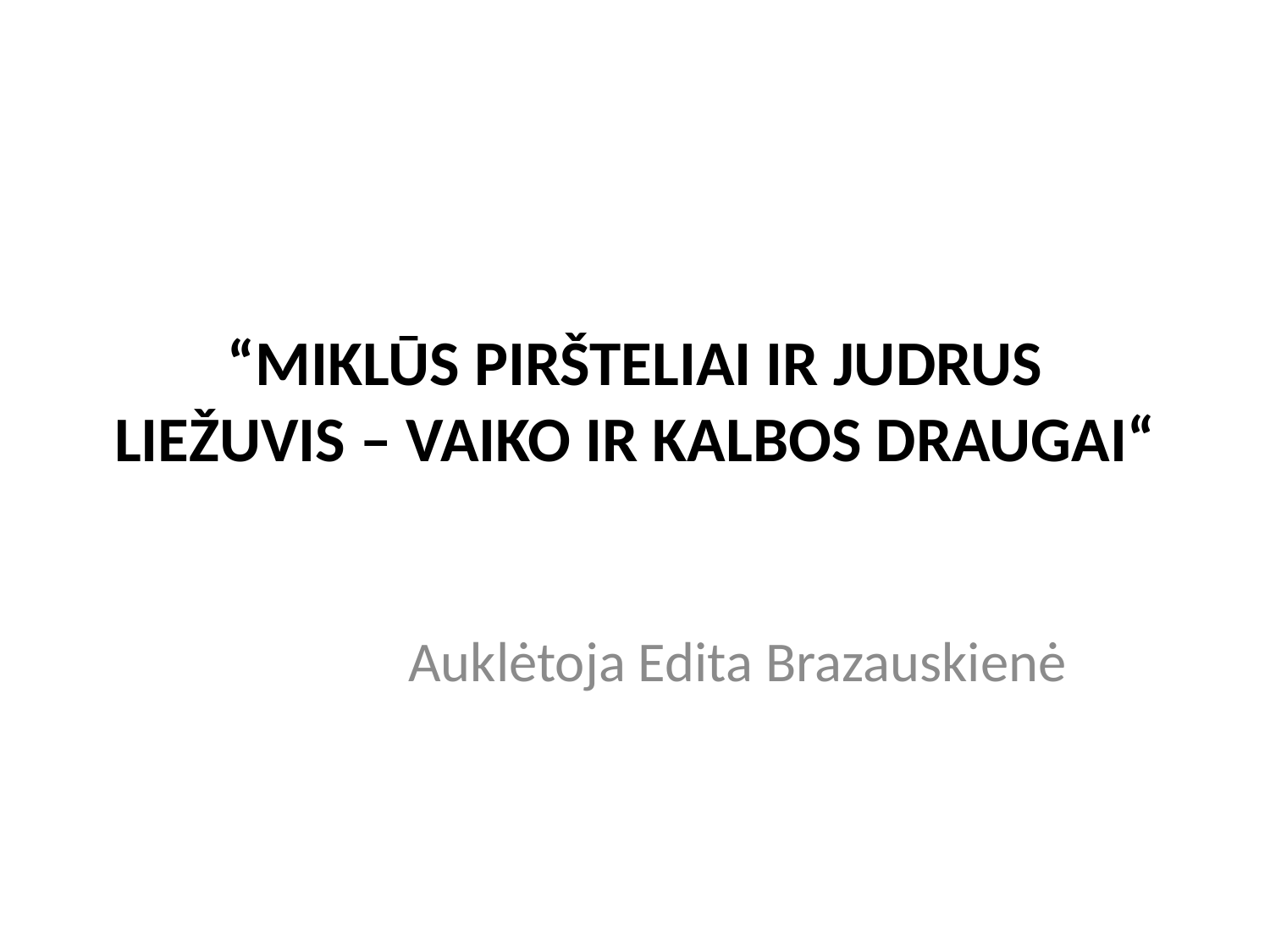

# “MIKLŪS PIRŠTELIAI IR JUDRUS LIEŽUVIS – VAIKO IR KALBOS DRAUGAI“

Auklėtoja Edita Brazauskienė